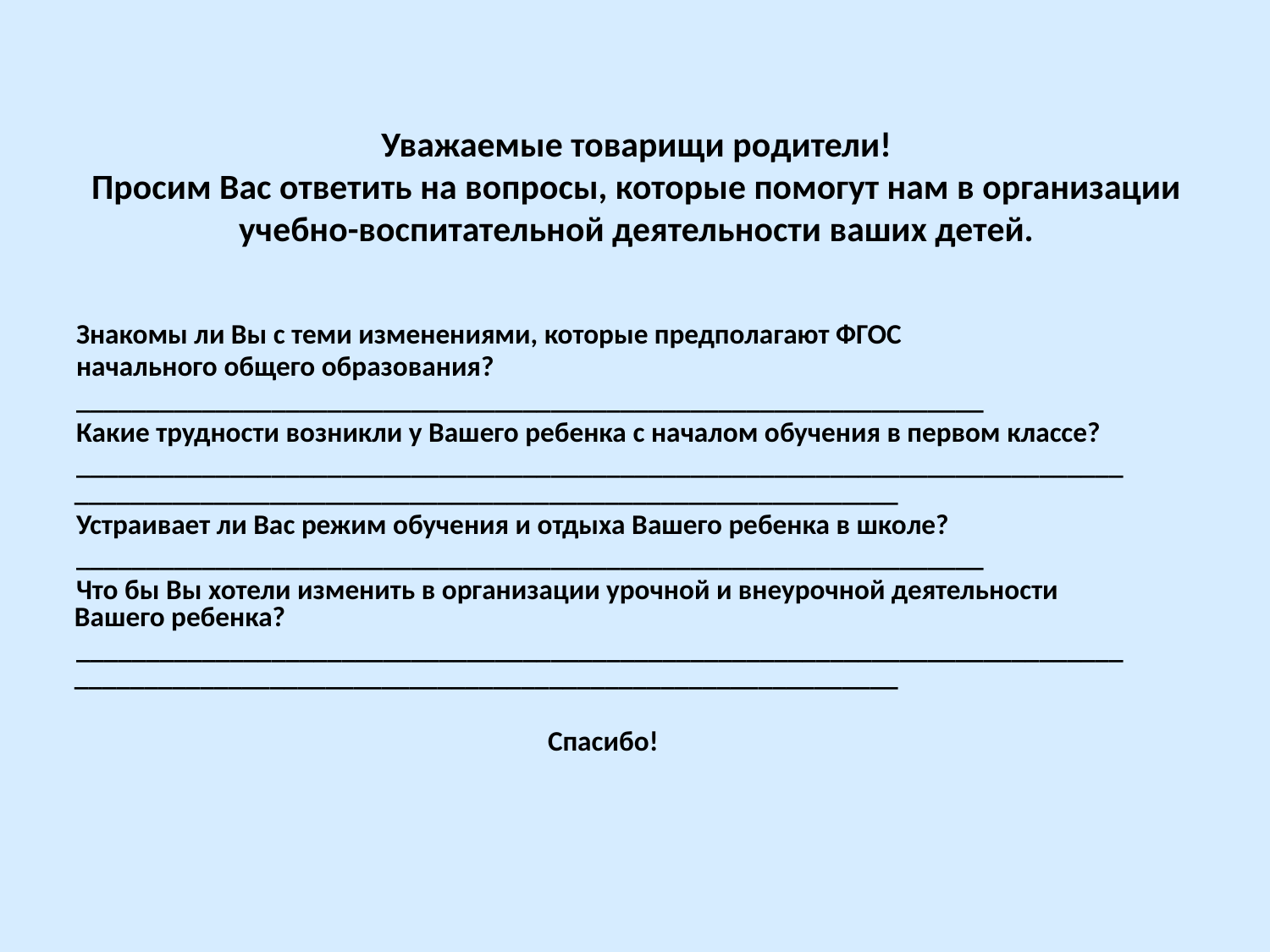

# Уважаемые товарищи родители! Просим Вас ответить на вопросы, которые помогут нам в организации учебно-воспитательной деятельности ваших детей.

Знакомы ли Вы с теми изменениями, которые предполагают ФГОС
начального общего образования?
_________________________________________________________________
Какие трудности возникли у Вашего ребенка с началом обучения в первом классе?
______________________________________________________________________________________________________________________________________
Устраивает ли Вас режим обучения и отдыха Вашего ребенка в школе?
_________________________________________________________________
Что бы Вы хотели изменить в организации урочной и внеурочной деятельности Вашего ребенка?
______________________________________________________________________________________________________________________________________

Спасибо!